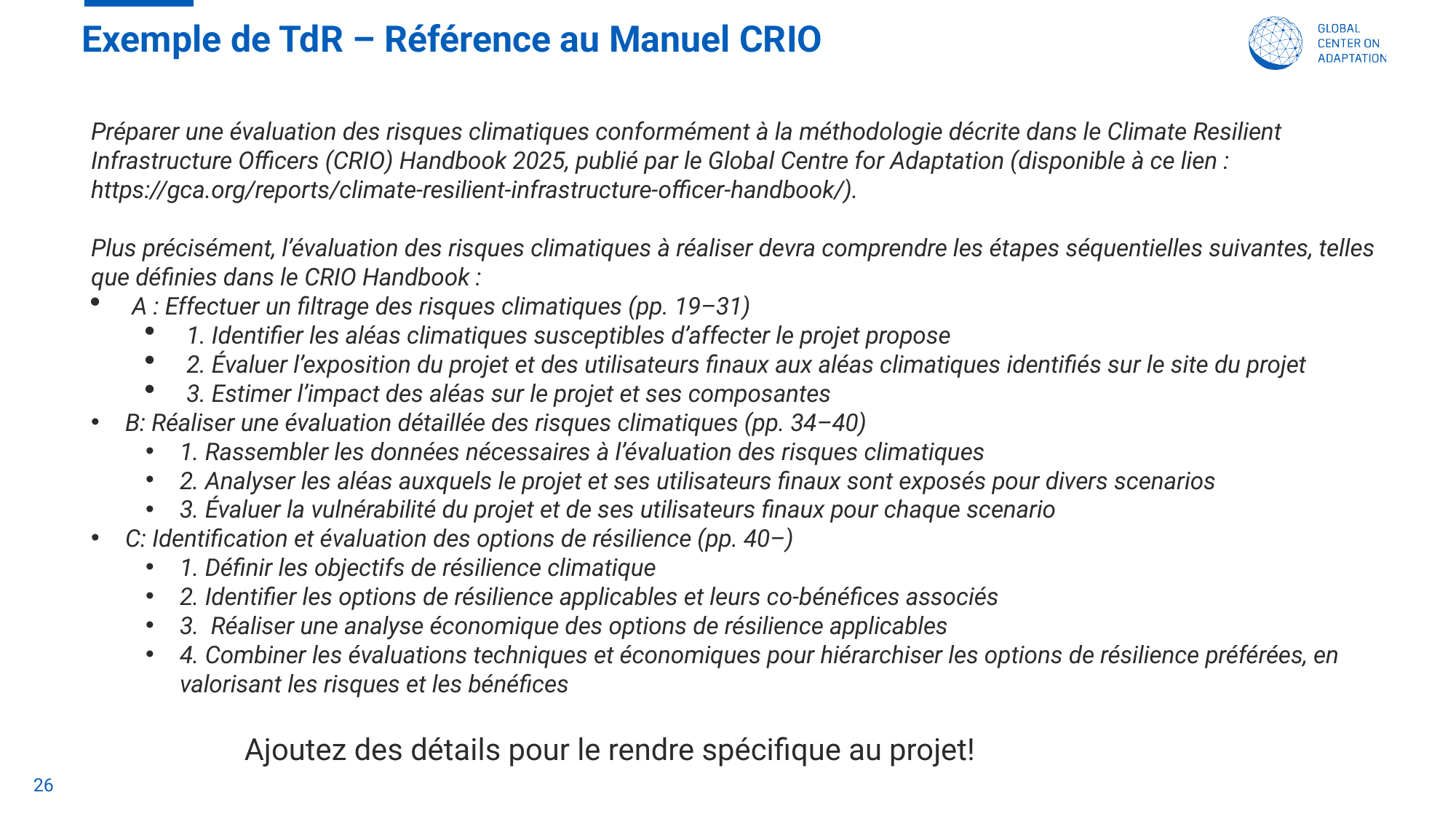

# Exemple de TdR – Référence au Manuel CRIO
Préparer une évaluation des risques climatiques conformément à la méthodologie décrite dans le Climate Resilient Infrastructure Officers (CRIO) Handbook 2025, publié par le Global Centre for Adaptation (disponible à ce lien : https://gca.org/reports/climate-resilient-infrastructure-officer-handbook/).

Plus précisément, l’évaluation des risques climatiques à réaliser devra comprendre les étapes séquentielles suivantes, telles que définies dans le CRIO Handbook :
A : Effectuer un filtrage des risques climatiques (pp. 19–31)
1. Identifier les aléas climatiques susceptibles d’affecter le projet propose
2. Évaluer l’exposition du projet et des utilisateurs finaux aux aléas climatiques identifiés sur le site du projet
3. Estimer l’impact des aléas sur le projet et ses composantes
B: Réaliser une évaluation détaillée des risques climatiques (pp. 34–40)
1. Rassembler les données nécessaires à l’évaluation des risques climatiques
2. Analyser les aléas auxquels le projet et ses utilisateurs finaux sont exposés pour divers scenarios
3. Évaluer la vulnérabilité du projet et de ses utilisateurs finaux pour chaque scenario
C: Identification et évaluation des options de résilience (pp. 40–)
1. Définir les objectifs de résilience climatique
2. Identifier les options de résilience applicables et leurs co-bénéfices associés
3.  Réaliser une analyse économique des options de résilience applicables
4. Combiner les évaluations techniques et économiques pour hiérarchiser les options de résilience préférées, en valorisant les risques et les bénéfices
Ajoutez des détails pour le rendre spécifique au projet!